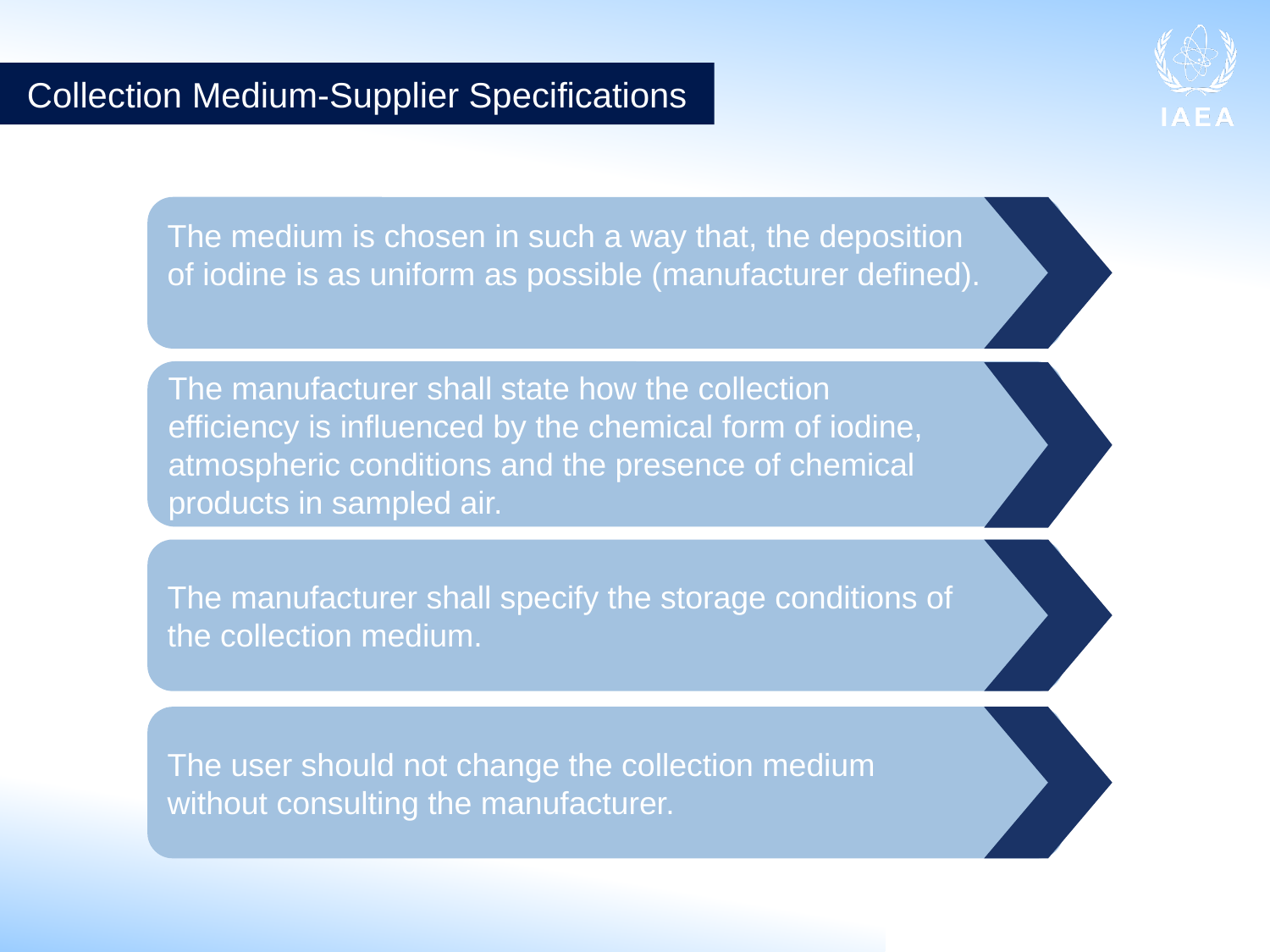

Collection Medium-Supplier Specifications
The medium is chosen in such a way that, the deposition
of iodine is as uniform as possible (manufacturer defined).

The manufacturer shall state how the collection
efficiency is influenced by the chemical form of iodine,
atmospheric conditions and the presence of chemical
products in sampled air.

The manufacturer shall specify the storage conditions of
the collection medium.

The user should not change the collection medium
without consulting the manufacturer.